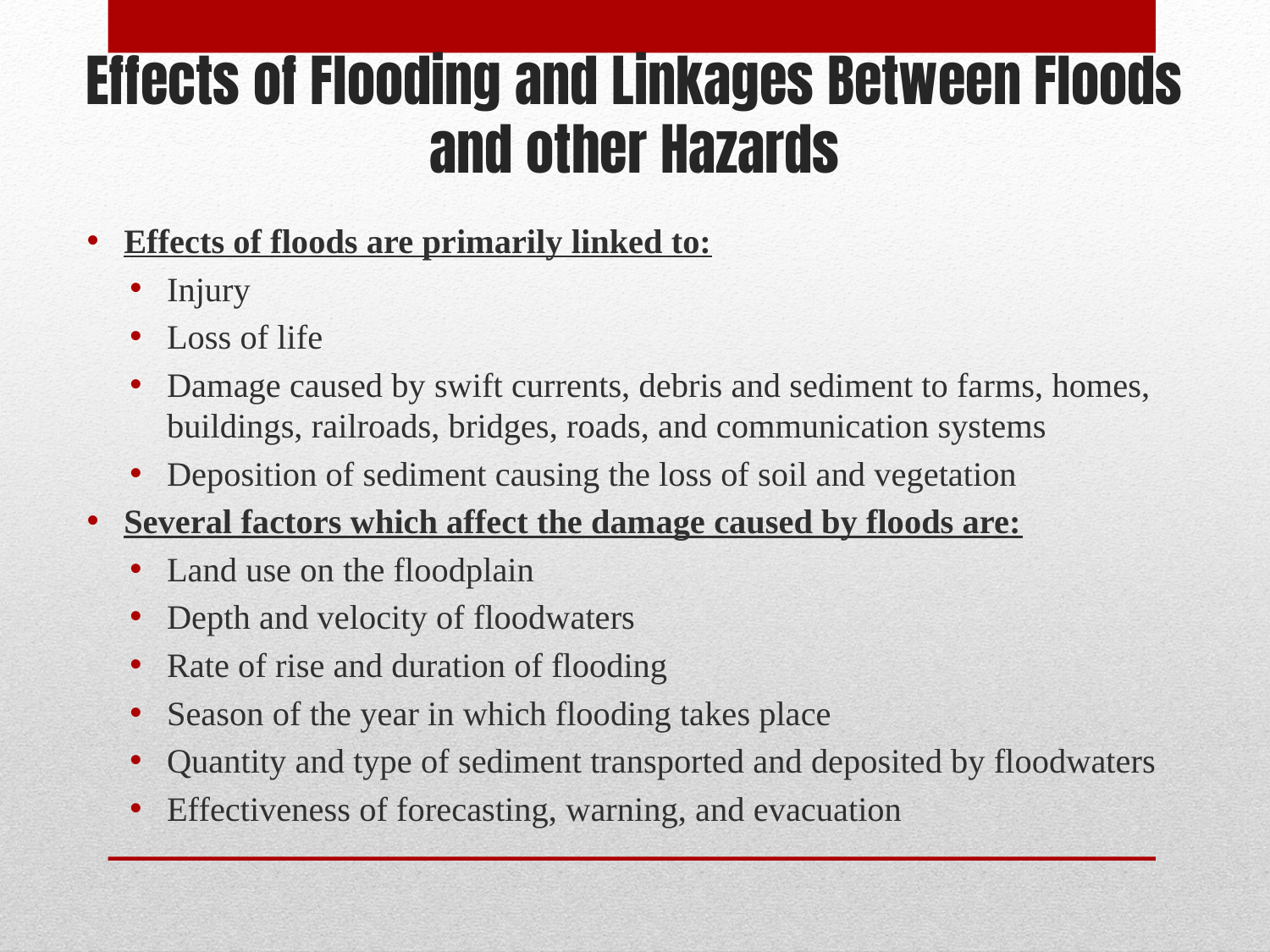

# Effects of Flooding and Linkages Between Floods and other Hazards
Effects of floods are primarily linked to:
Injury
Loss of life
Damage caused by swift currents, debris and sediment to farms, homes, buildings, railroads, bridges, roads, and communication systems
Deposition of sediment causing the loss of soil and vegetation
Several factors which affect the damage caused by floods are:
Land use on the floodplain
Depth and velocity of floodwaters
Rate of rise and duration of flooding
Season of the year in which flooding takes place
Quantity and type of sediment transported and deposited by floodwaters
Effectiveness of forecasting, warning, and evacuation